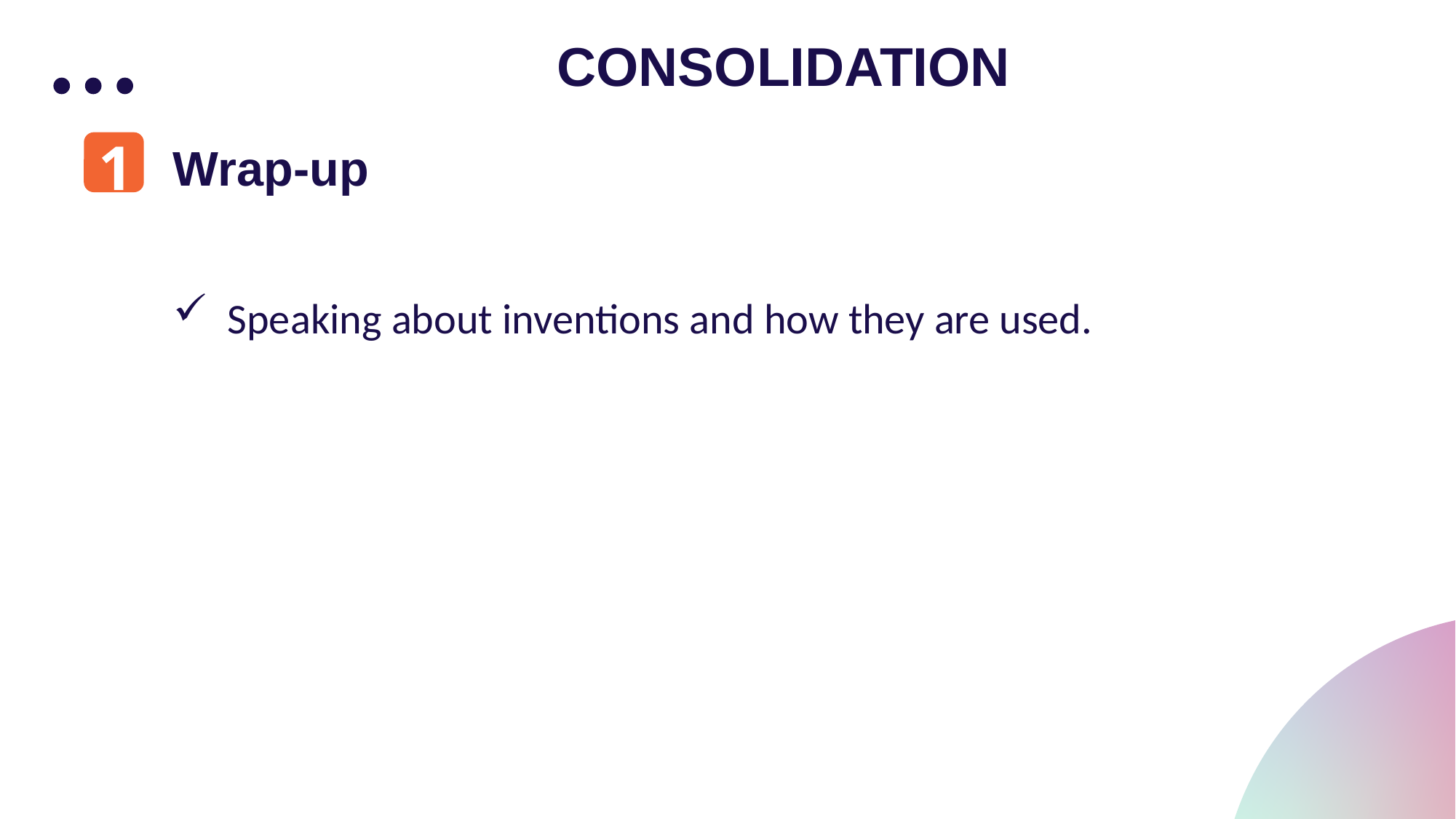

CONSOLIDATION
1

Wrap-up
Speaking about inventions and how they are used.